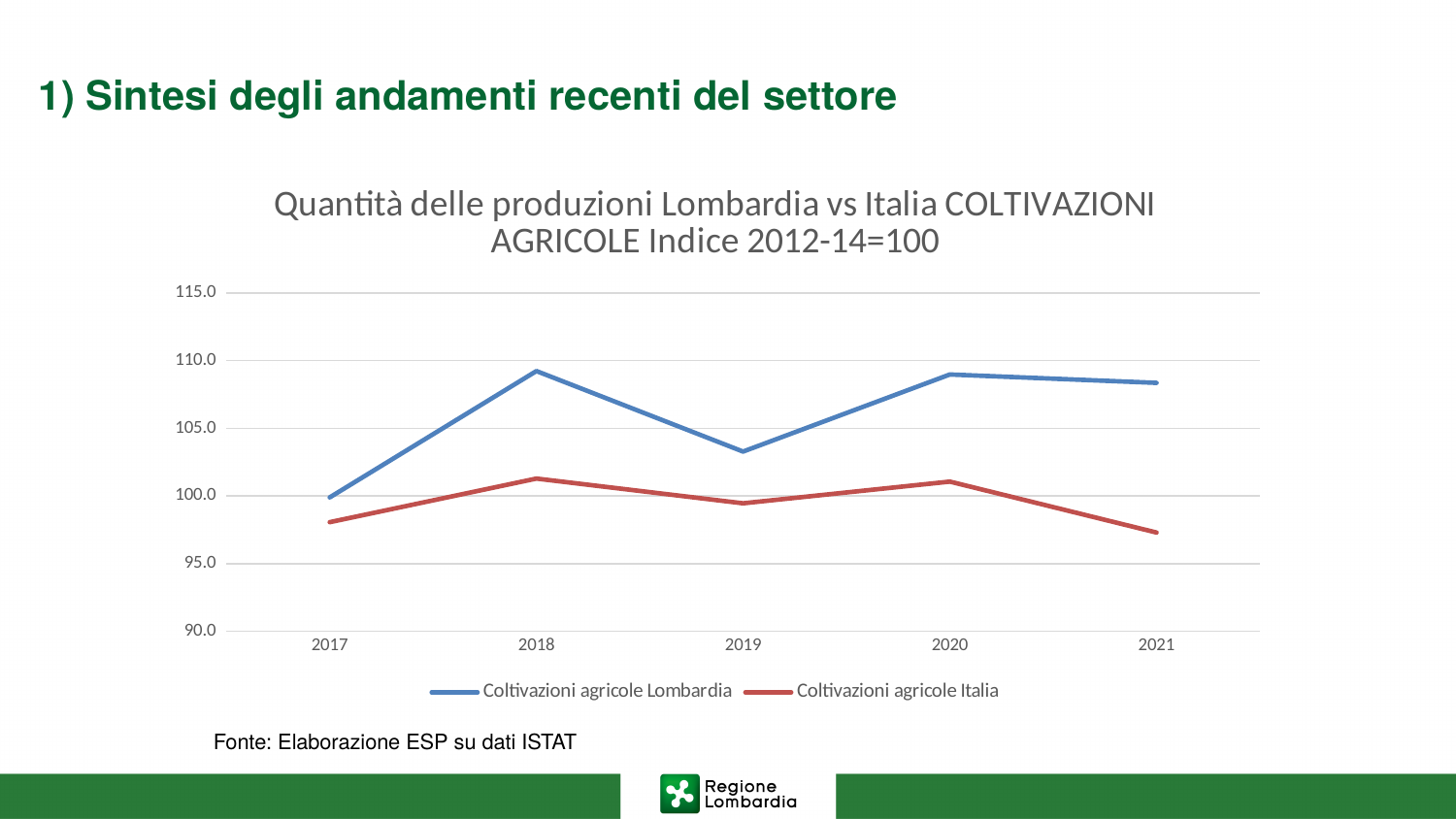

# 1) Sintesi degli andamenti recenti del settore

### Chart: Quantità delle produzioni Lombardia vs Italia COLTIVAZIONI AGRICOLE Indice 2012-14=100

| Category | Coltivazioni agricole Lombardia | Coltivazioni agricole Italia |
|---|---|---|
| 2017 | 99.88465307130276 | 98.05877189829772 |
| 2018 | 109.22436980896492 | 101.28038758781872 |
| 2019 | 103.27093047393289 | 99.4481352374167 |
| 2020 | 108.97208207181438 | 101.05580761902475 |
| 2021 | 108.35401567761164 | 97.29166740980844 |
Fonte: Elaborazione ESP su dati ISTAT